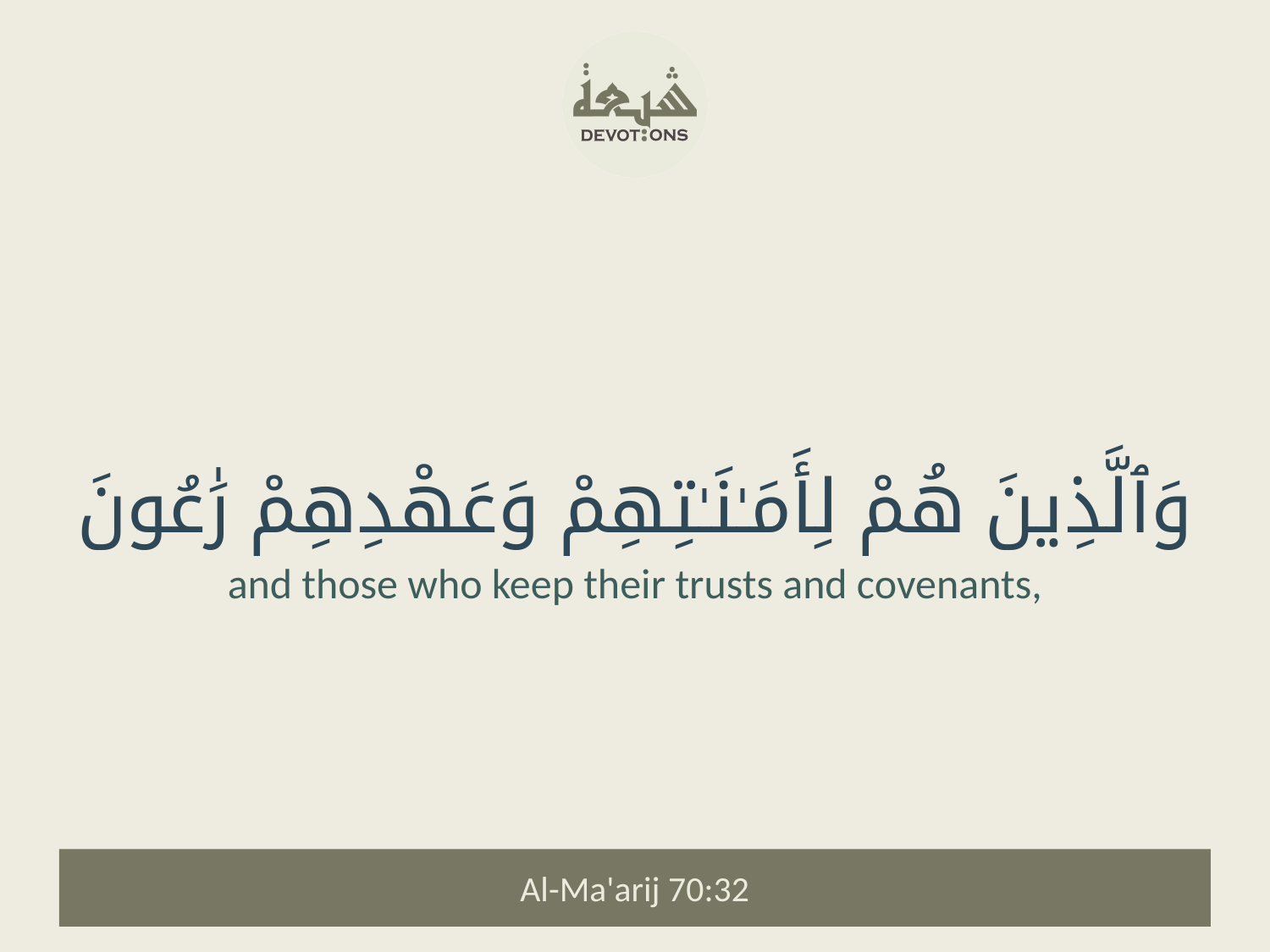

وَٱلَّذِينَ هُمْ لِأَمَـٰنَـٰتِهِمْ وَعَهْدِهِمْ رَٰعُونَ
and those who keep their trusts and covenants,
Al-Ma'arij 70:32